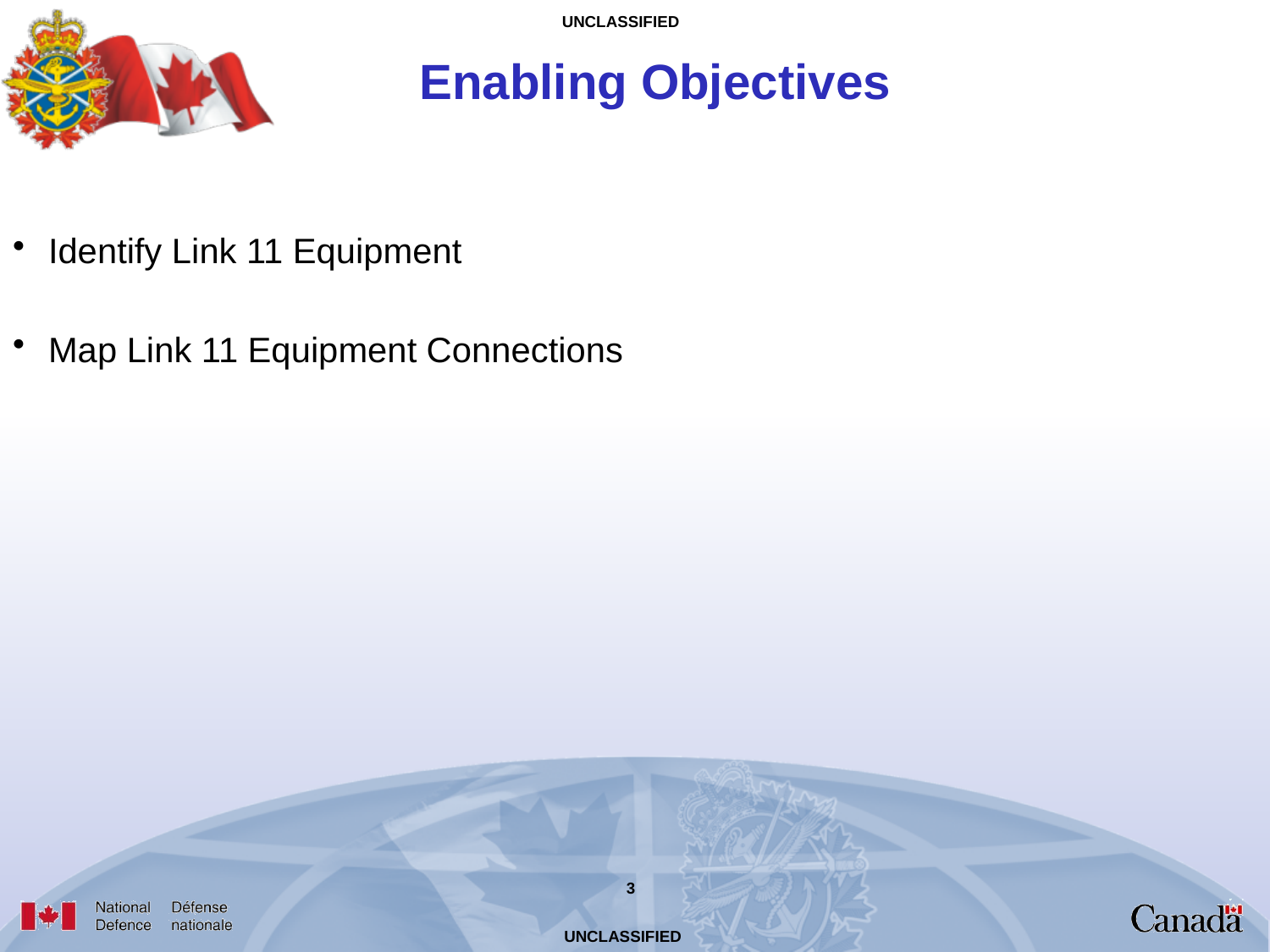

# Enabling Objectives
Identify Link 11 Equipment

Map Link 11 Equipment Connections